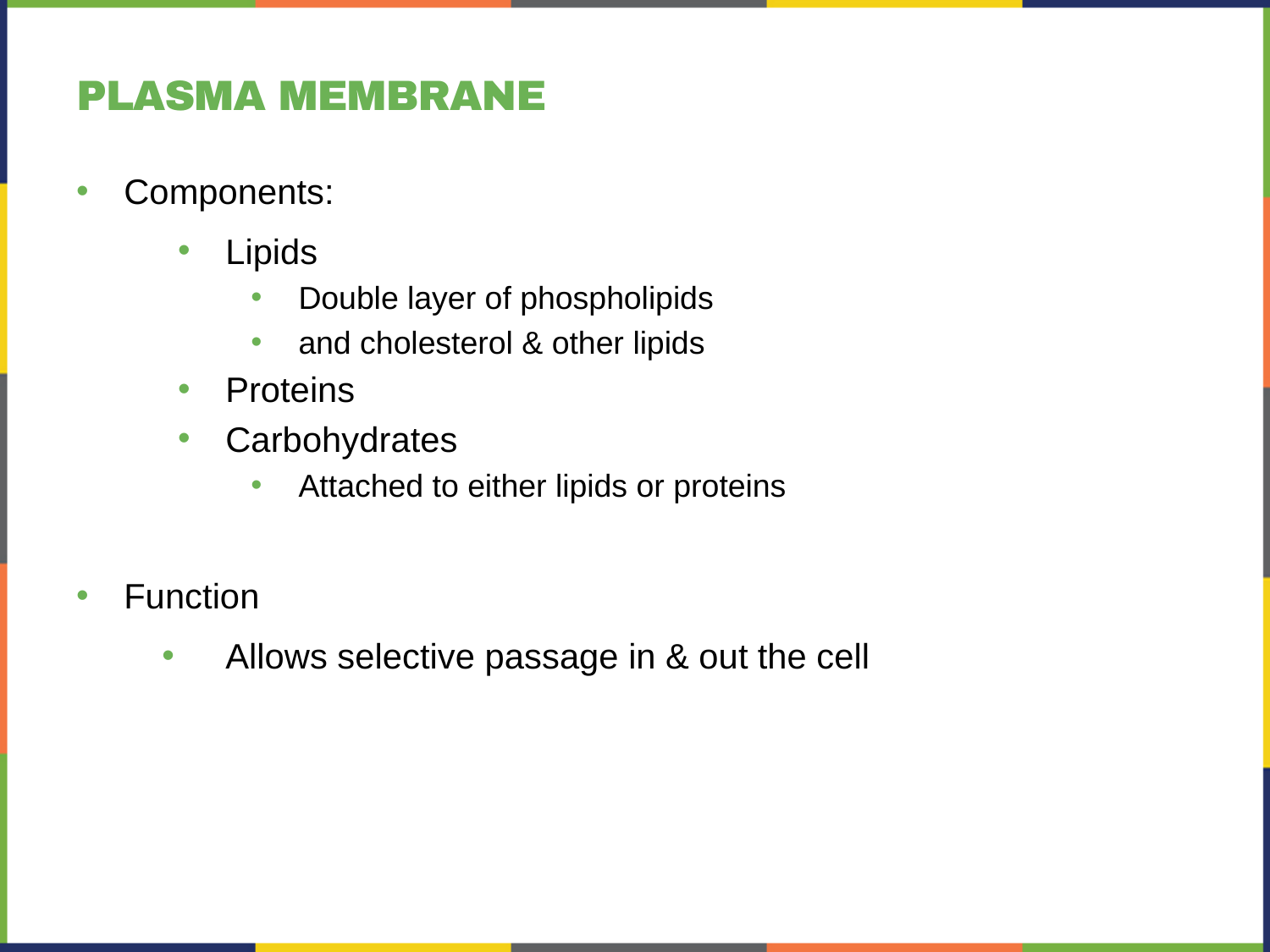

# Plasma membrane
Components:
Lipids
Double layer of phospholipids
and cholesterol & other lipids
Proteins
Carbohydrates
Attached to either lipids or proteins

Function
Allows selective passage in & out the cell